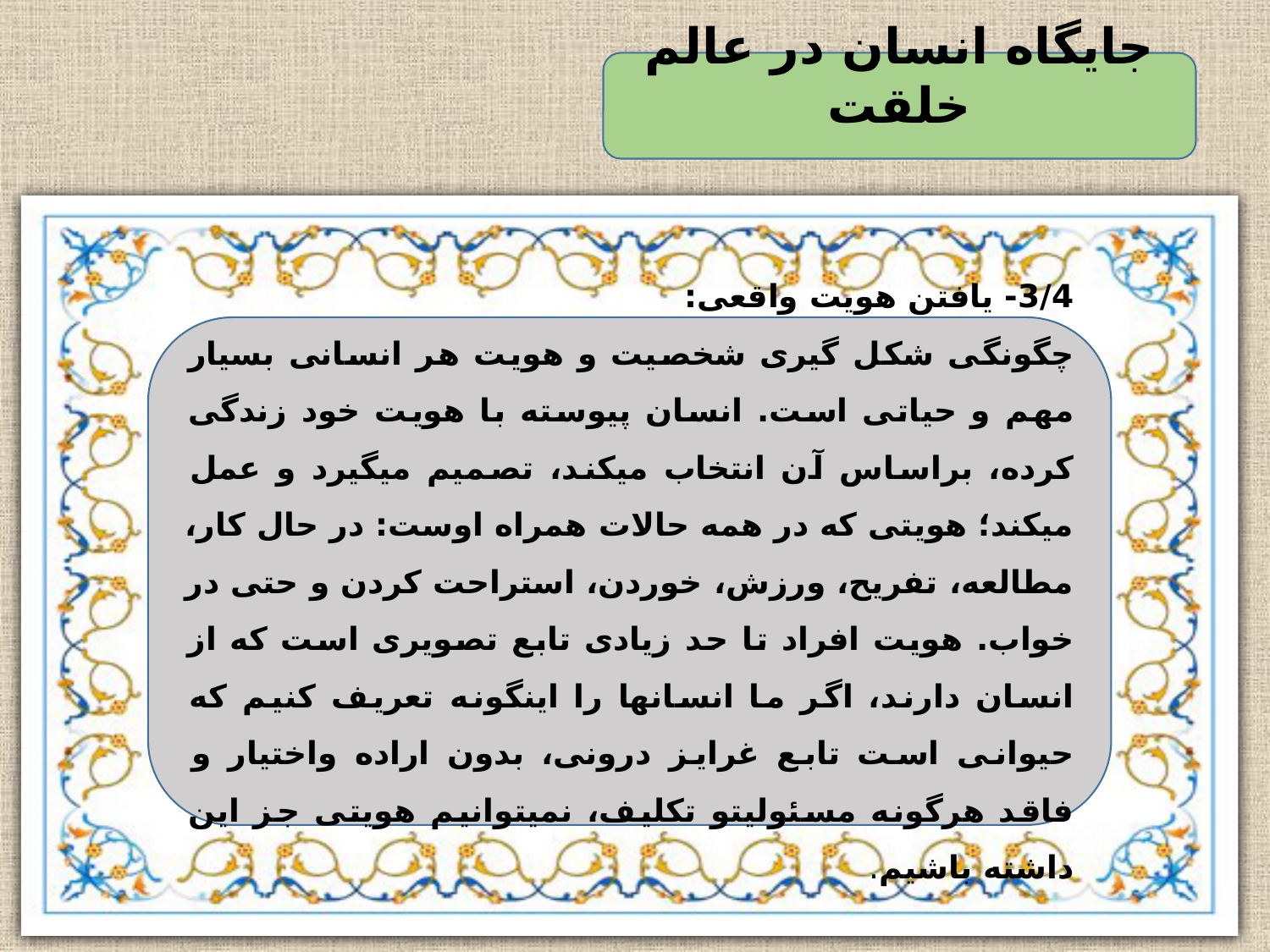

جایگاه انسان در عالم خلقت

3/4- یافتن هویت واقعی:
چگونگی شکل گیری شخصیت و هویت هر انسانی بسیار مهم و حیاتی است. انسان پیوسته با هویت خود زندگی کرده، براساس آن انتخاب میکند، تصمیم میگیرد و عمل میکند؛ هویتی که در همه حالات همراه اوست: در حال کار، مطالعه، تفریح، ورزش، خوردن، استراحت کردن و حتی در خواب. هویت افراد تا حد زیادی تابع تصویری است که از انسان دارند، اگر ما انسانها را اینگونه تعریف کنیم که حیوانی است تابع غرایز درونی، بدون اراده واختیار و فاقد هرگونه مسئولیتو تکلیف، نمیتوانیم هویتی جز این داشته باشیم.